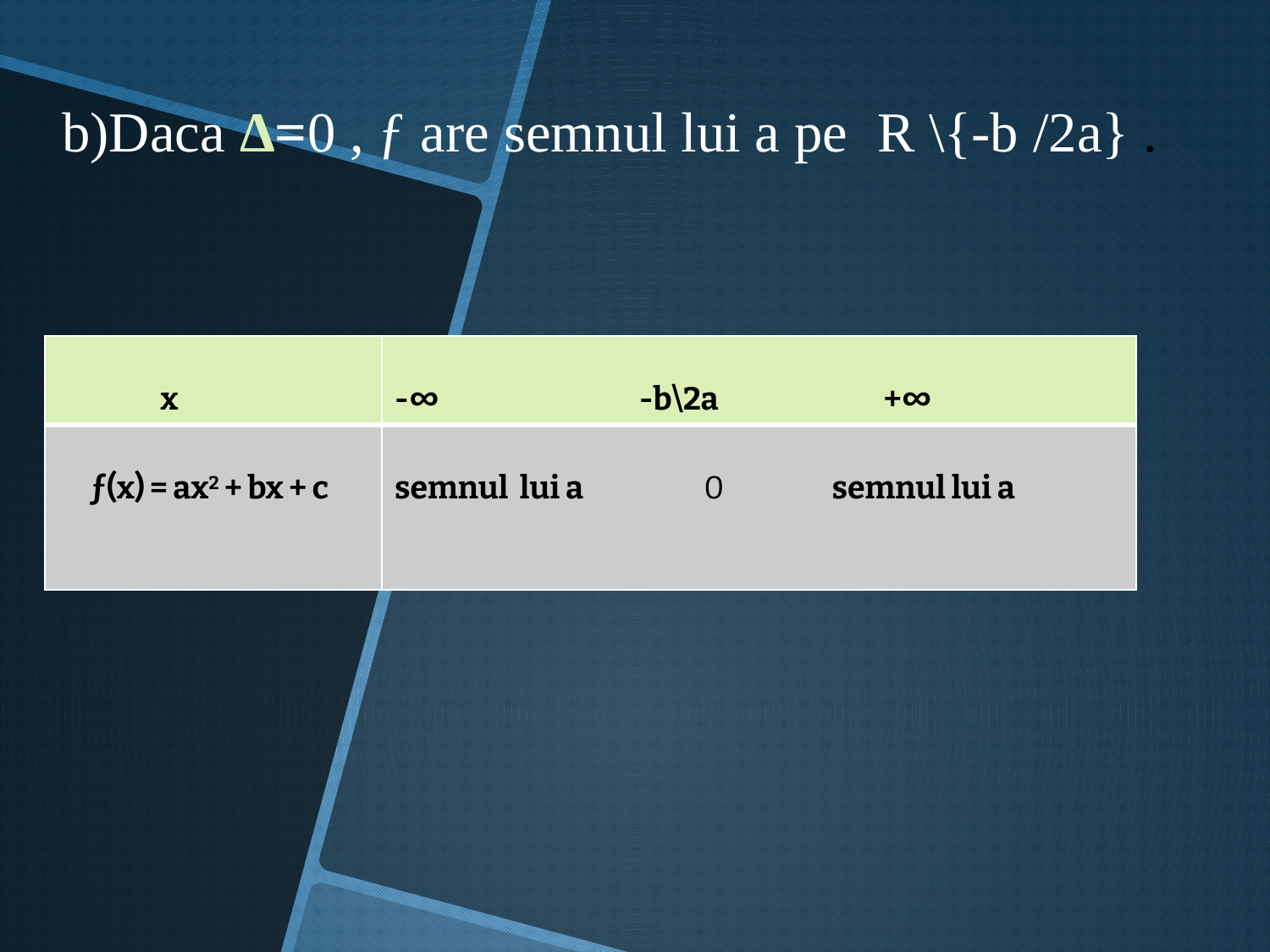

b)Daca Δ=0 , ƒ are semnul lui a pe  R \{-b /2a} .
| x | -∞ -b\2a +∞ |
| --- | --- |
| ƒ(x) = ax2 + bx + c | semnul lui a 0 semnul lui a |